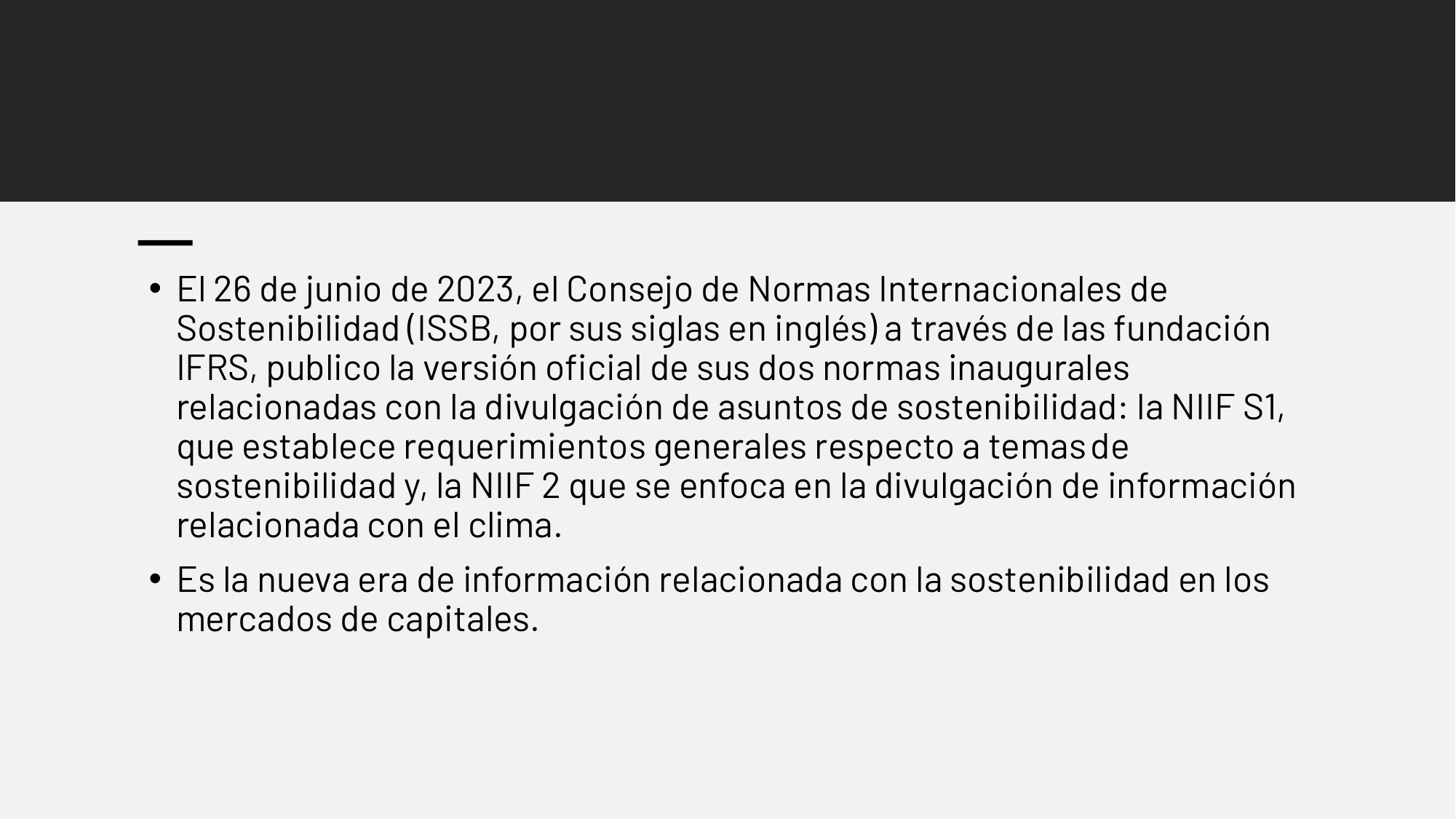

El 26 de junio de 2023, el Consejo de Normas Internacionales de Sostenibilidad (ISSB, por sus siglas en inglés) a través de las fundación IFRS, publico la versión oficial de sus dos normas inaugurales relacionadas con la divulgación de asuntos de sostenibilidad: la NIIF S1, que establece requerimientos generales respecto a temas de sostenibilidad y, la NIIF 2 que se enfoca en la divulgación de información relacionada con el clima.​
Es la nueva era de información relacionada con la sostenibilidad en los mercados de capitales.